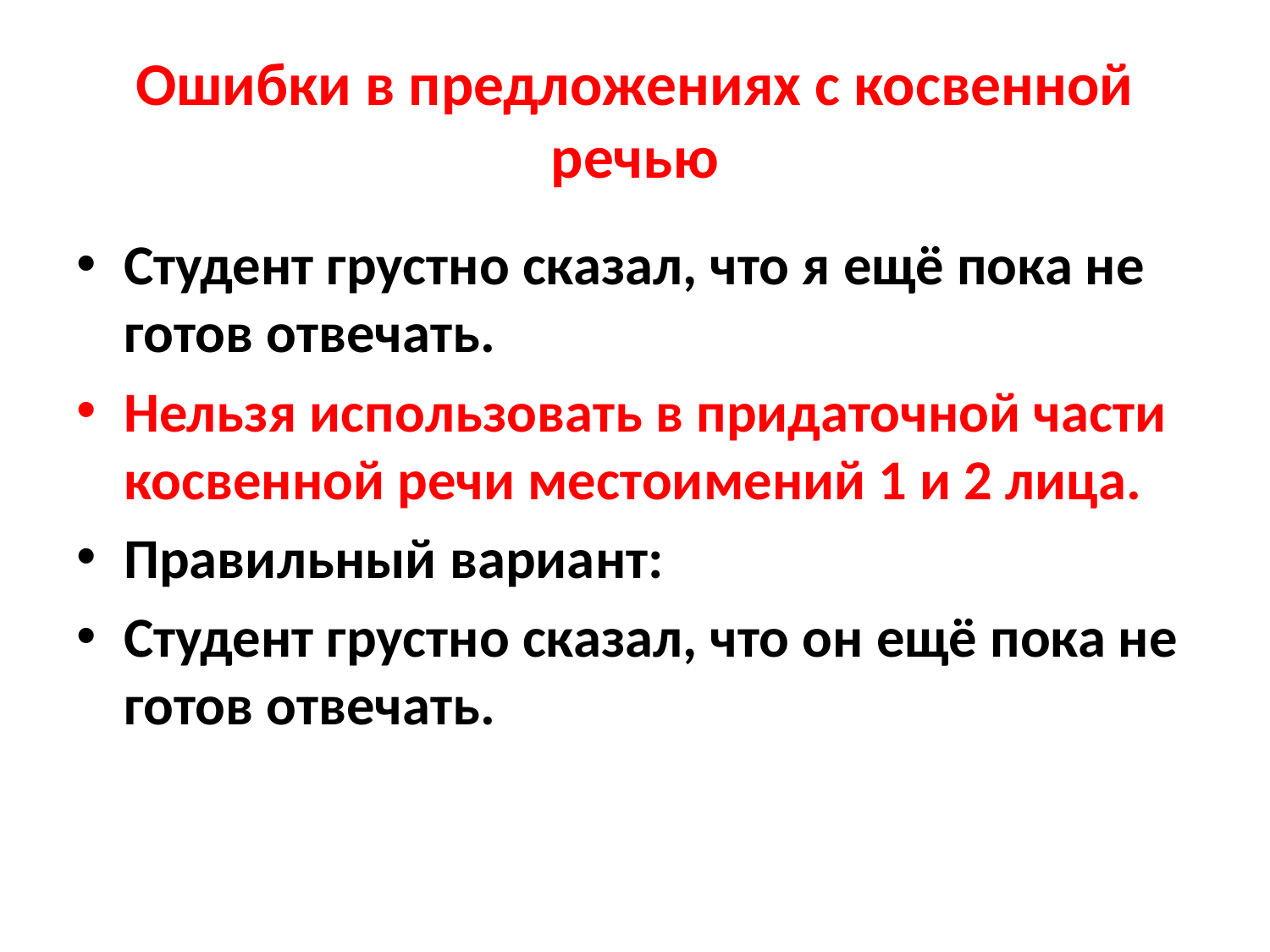

# Ошибки в предложениях с косвенной речью
Студент грустно сказал, что я ещё пока не готов отвечать.
Нельзя использовать в придаточной части косвенной речи местоимений 1 и 2 лица.
Правильный вариант:
Студент грустно сказал, что он ещё пока не готов отвечать.